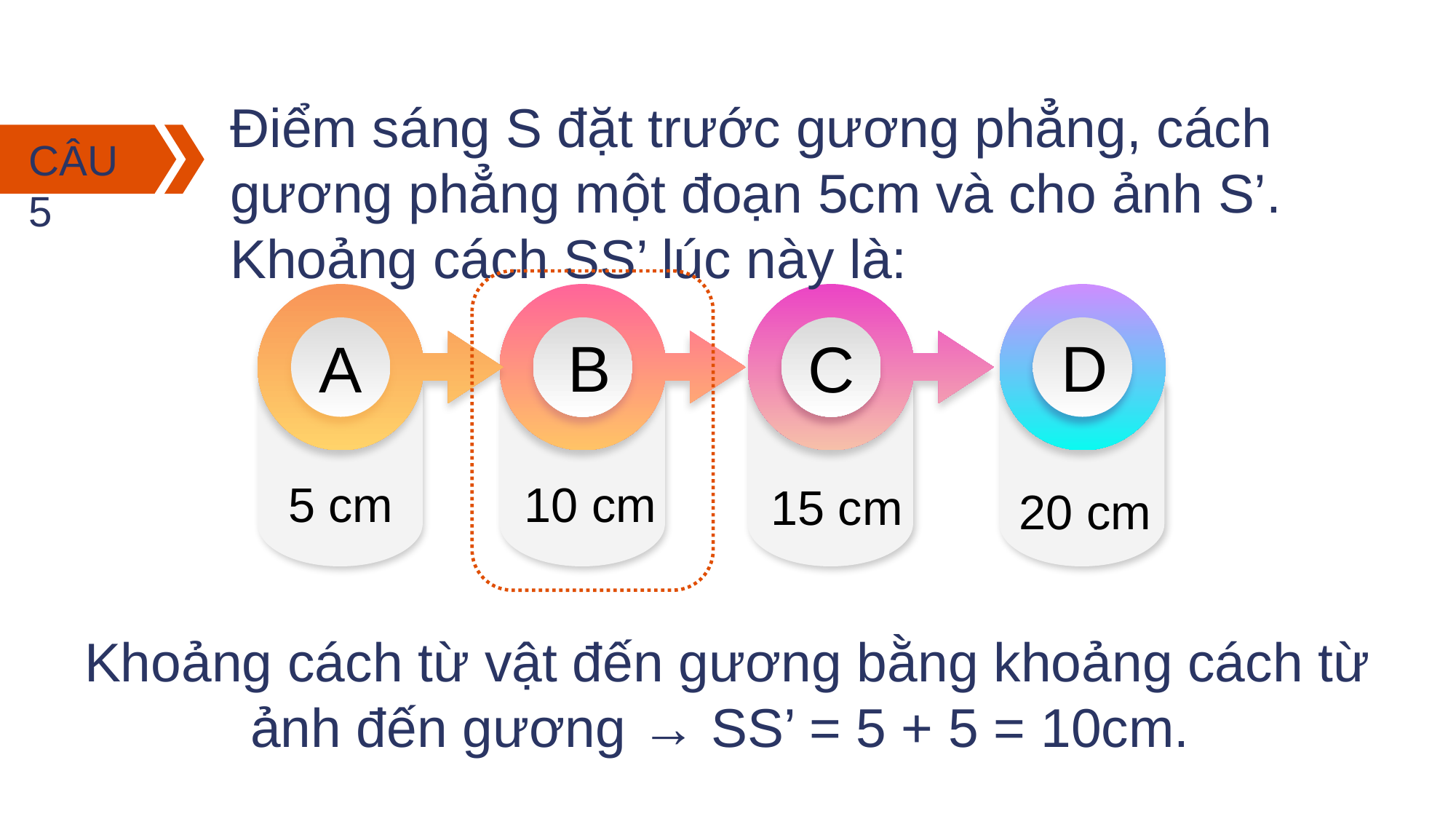

Điểm sáng S đặt trước gương phẳng, cách gương phẳng một đoạn 5cm và cho ảnh S’. Khoảng cách SS’ lúc này là:

CÂU 5

B
D
A
C

5 cm
10 cm
15 cm
20 cm
Khoảng cách từ vật đến gương bằng khoảng cách từ ảnh đến gương → SS’ = 5 + 5 = 10cm.